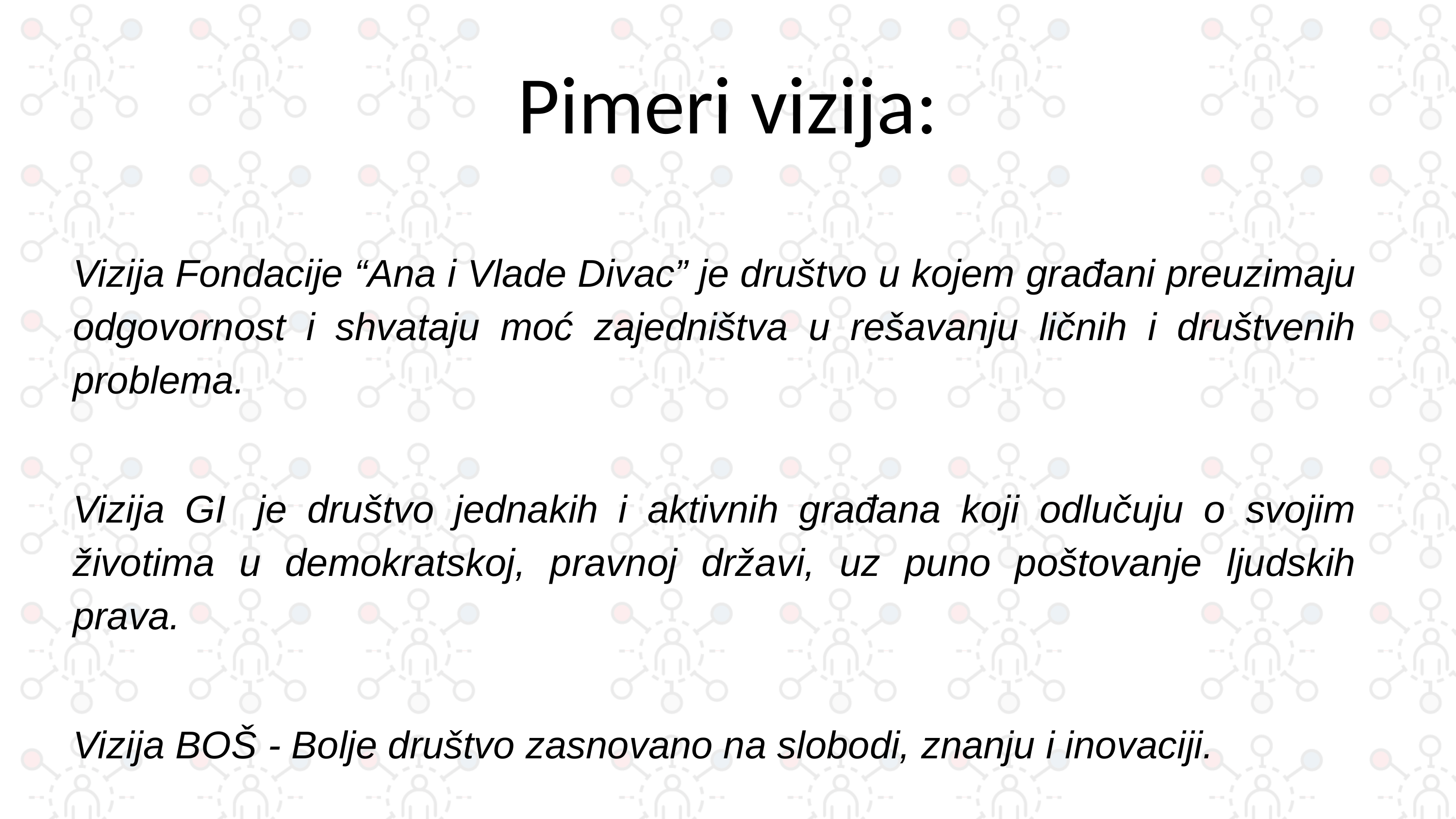

# Pimeri vizija:
Vizija Fondacije “Ana i Vlade Divac” je društvo u kojem građani preuzimaju odgovornost i shvataju moć zajedništva u rešavanju ličnih i društvenih problema.

Vizija GI  je društvo jednakih i aktivnih građana koji odlučuju o svojim životima u demokratskoj, pravnoj državi, uz puno poštovanje ljudskih prava.

Vizija BOŠ - Bolje društvo zasnovano na slobodi, znanju i inovaciji.